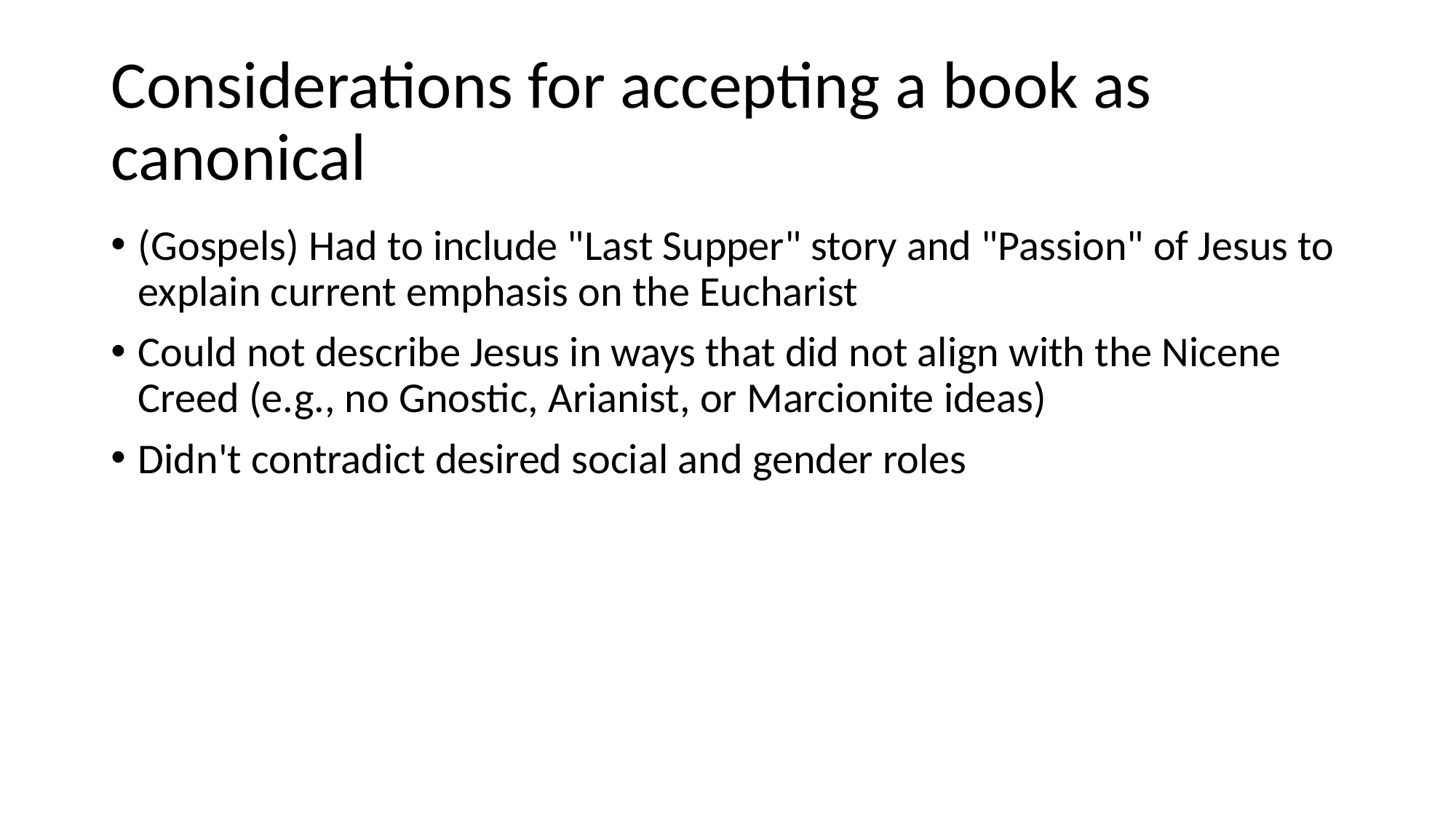

# Considerations for accepting a book as canonical
(Gospels) Had to include "Last Supper" story and "Passion" of Jesus to explain current emphasis on the Eucharist
Could not describe Jesus in ways that did not align with the Nicene Creed (e.g., no Gnostic, Arianist, or Marcionite ideas)
Didn't contradict desired social and gender roles